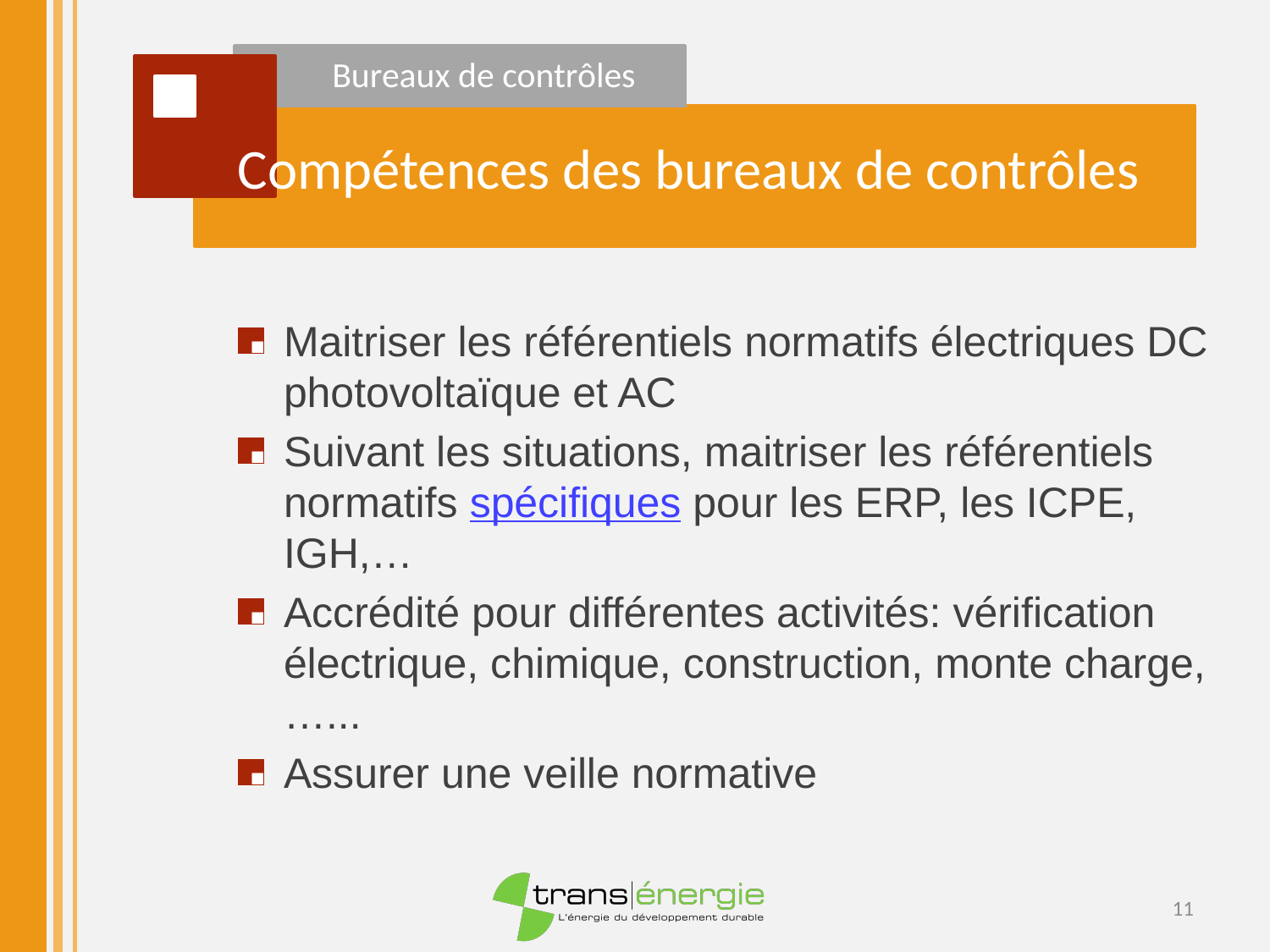

Bureaux de contrôles
Compétences des bureaux de contrôles
Maitriser les référentiels normatifs électriques DC photovoltaïque et AC
Suivant les situations, maitriser les référentiels normatifs spécifiques pour les ERP, les ICPE, IGH,…
Accrédité pour différentes activités: vérification électrique, chimique, construction, monte charge, …...
Assurer une veille normative

11